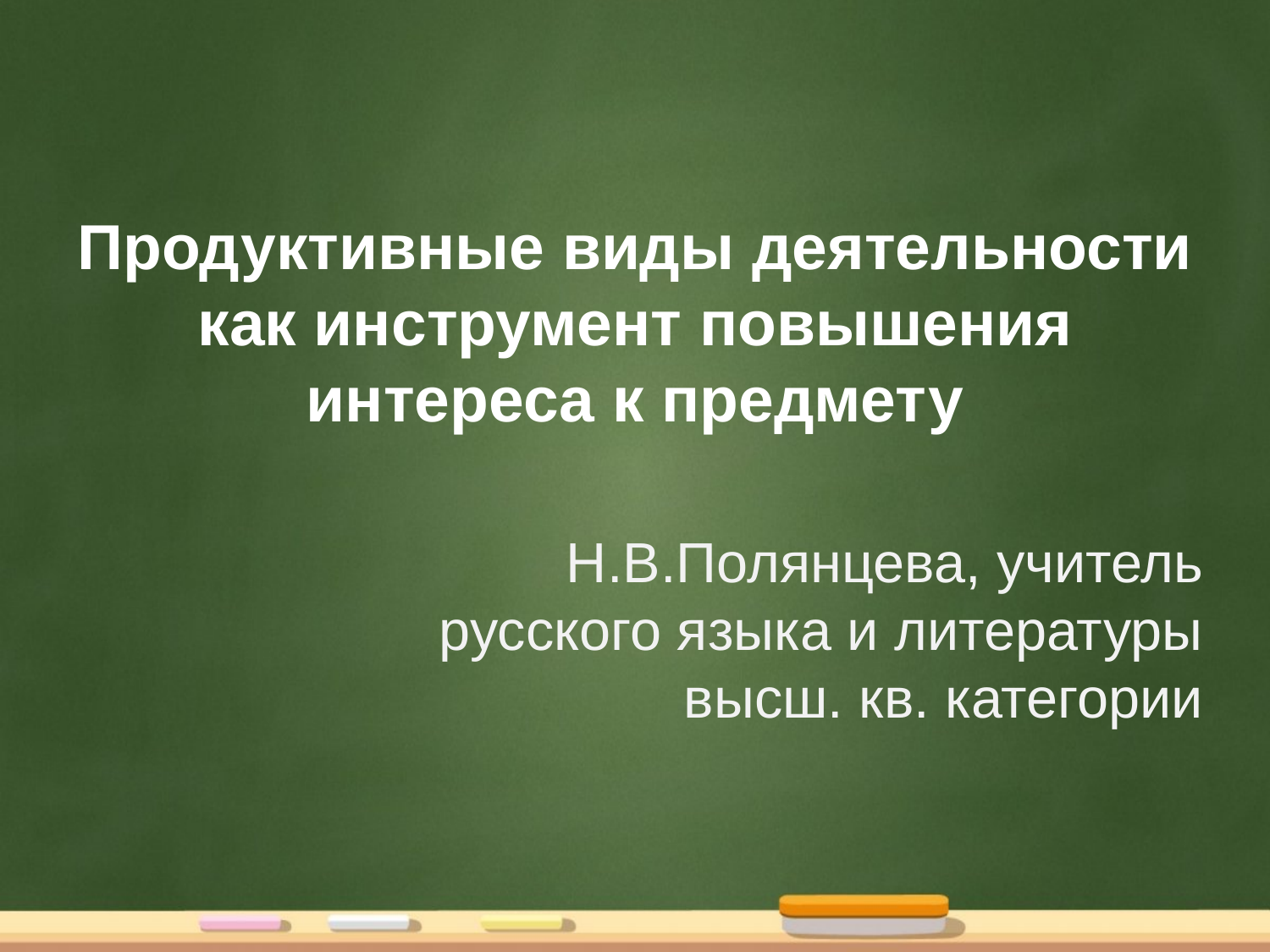

# Продуктивные виды деятельности как инструмент повышения интереса к предмету
Н.В.Полянцева, учитель русского языка и литературы высш. кв. категории